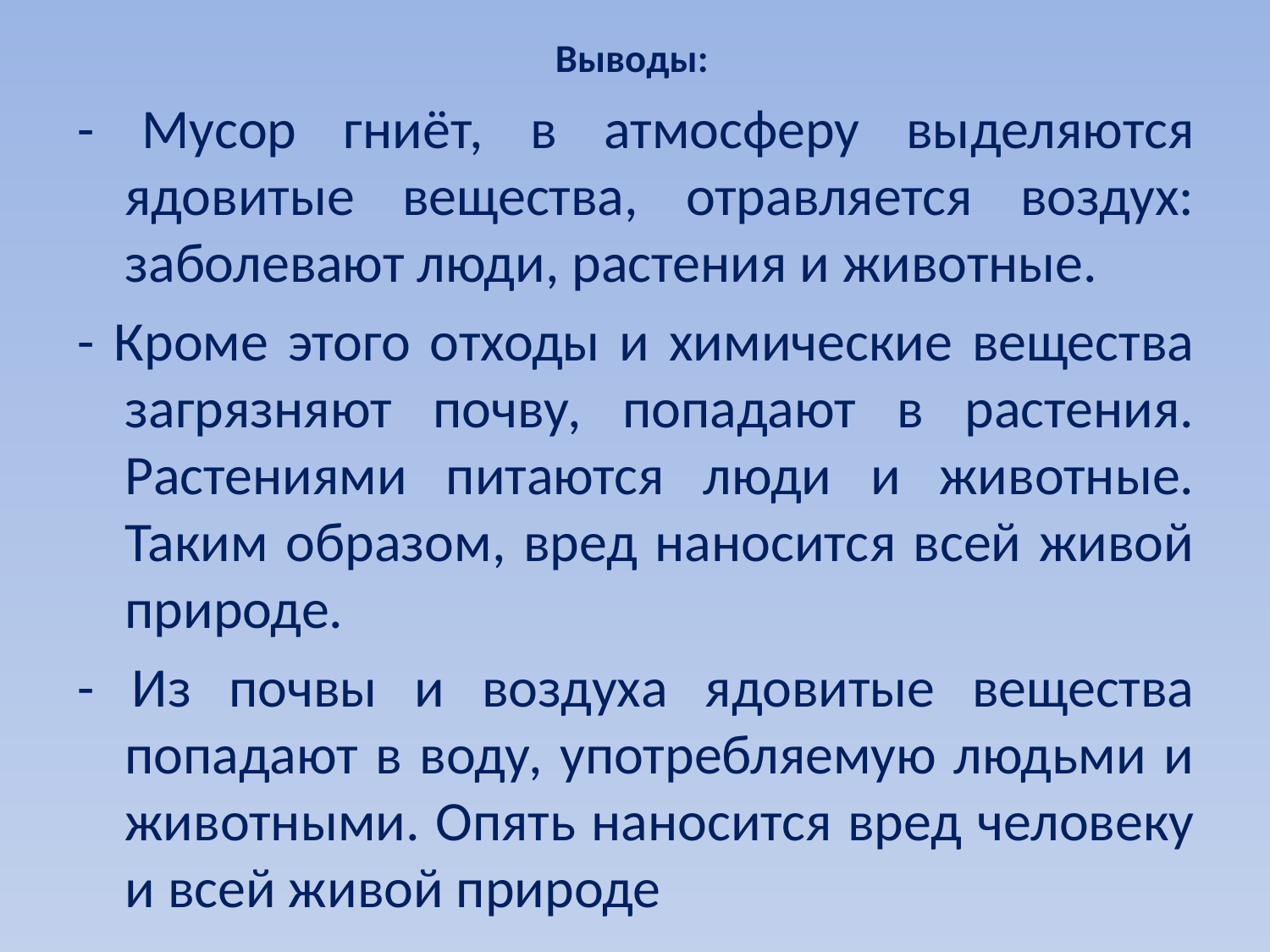

# Выводы:
- Мусор гниёт, в атмосферу выделяются ядовитые вещества, отравляется воздух: заболевают люди, растения и животные.
- Кроме этого отходы и химические вещества загрязняют почву, попадают в растения. Растениями питаются люди и животные. Таким образом, вред наносится всей живой природе.
- Из почвы и воздуха ядовитые вещества попадают в воду, употребляемую людьми и животными. Опять наносится вред человеку и всей живой природе